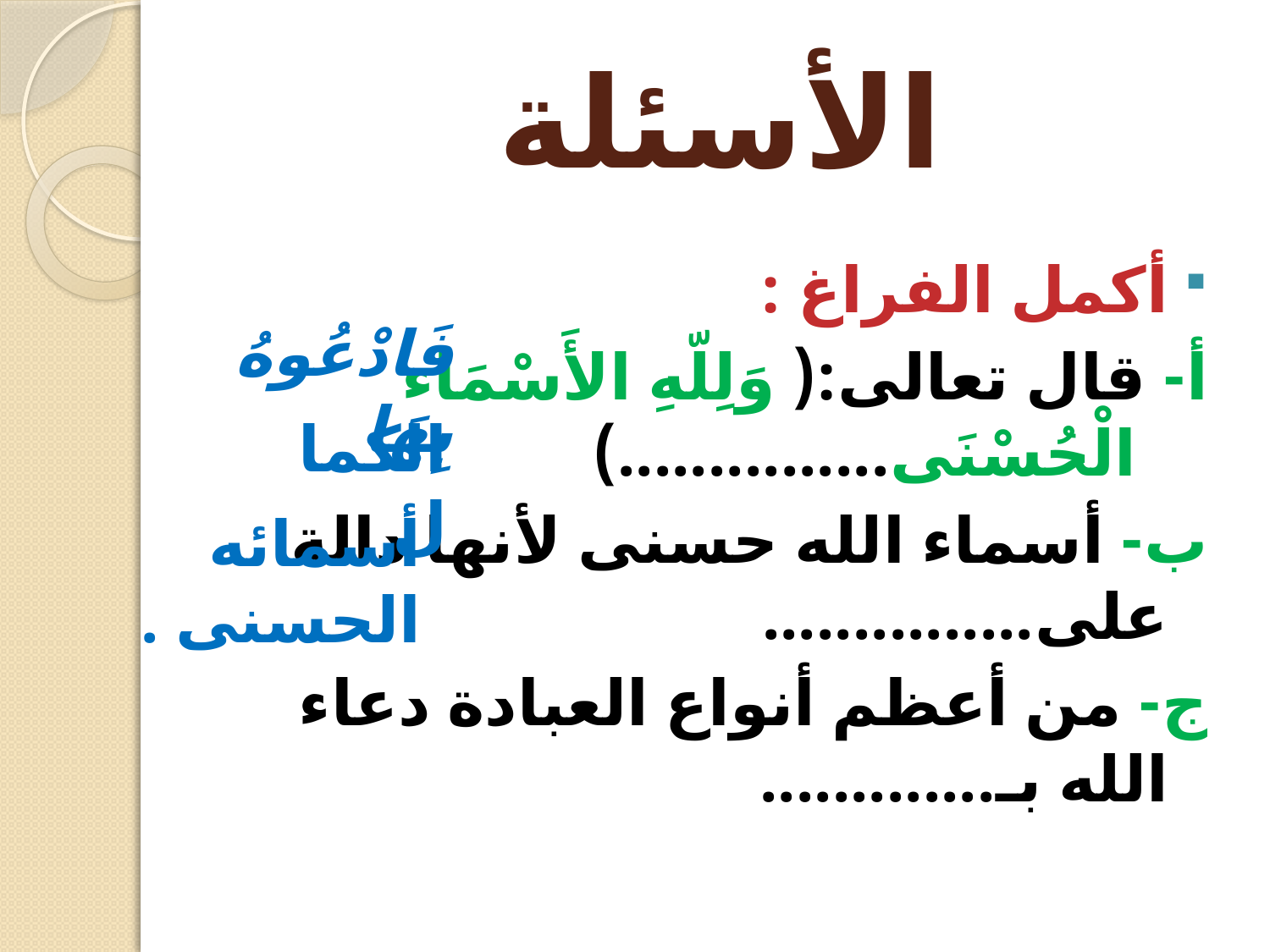

# الأسئلة
أكمل الفراغ :
أ- قال تعالى:( وَلِلّهِ الأَسْمَاء الْحُسْنَى...............)
ب- أسماء الله حسنى لأنها دالة على...............
ج- من أعظم أنواع العبادة دعاء الله بـ.............
فَادْعُوهُ بِهَا
الكمال
أسمائه الحسنى .